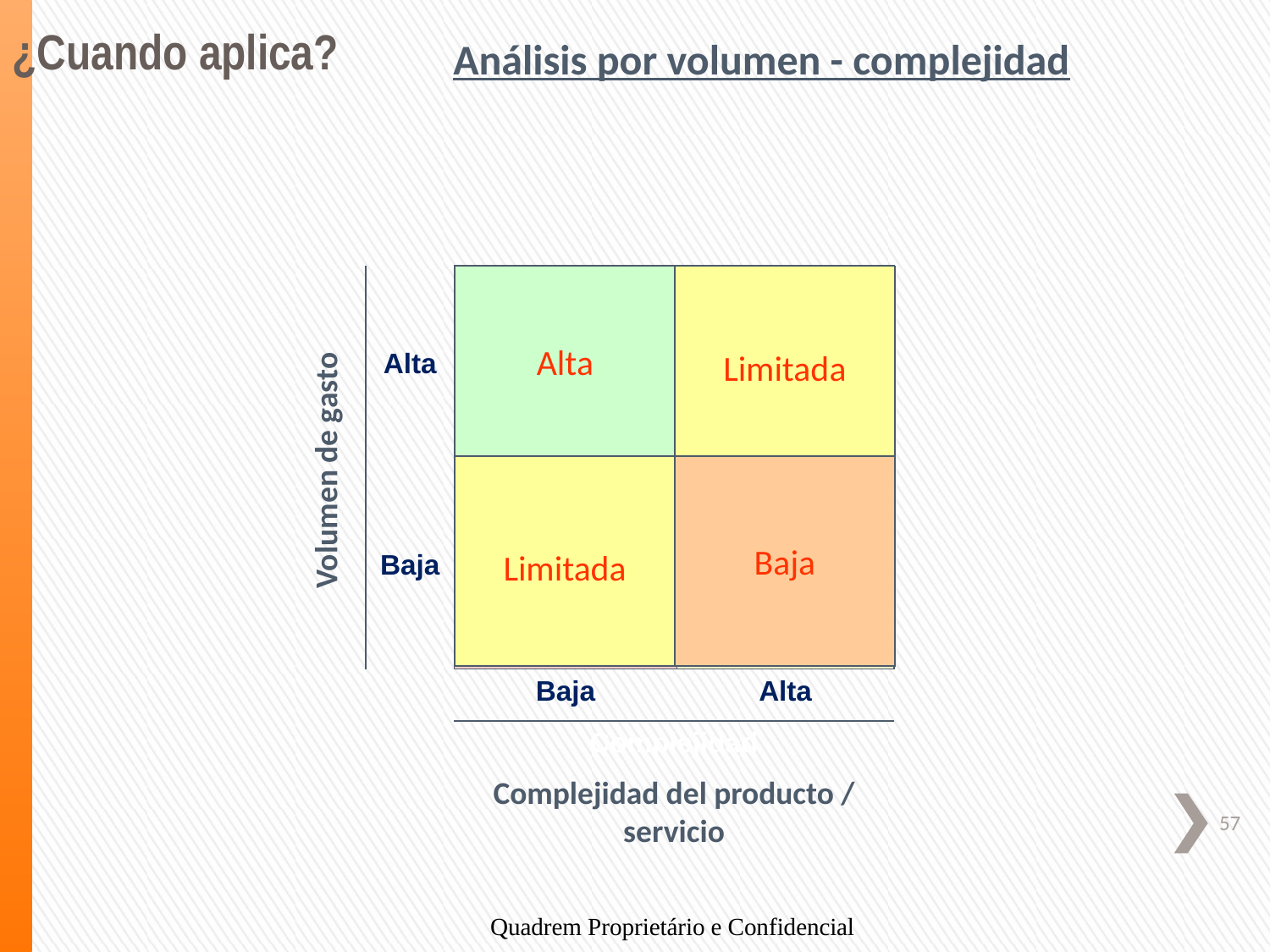

¿Cuando aplica?
Análisis por volumen - complejidad

| Alta | Limited | High |
| --- | --- | --- |
| Baja | Low | Limited |
|  | Baja | Alta |
|  | Complejidad |  |
Alta

Limitada

Volumen de gasto

Limitada

Baja
Quadrem Proprietário e Confidencial
Complejidad del producto / servicio
57